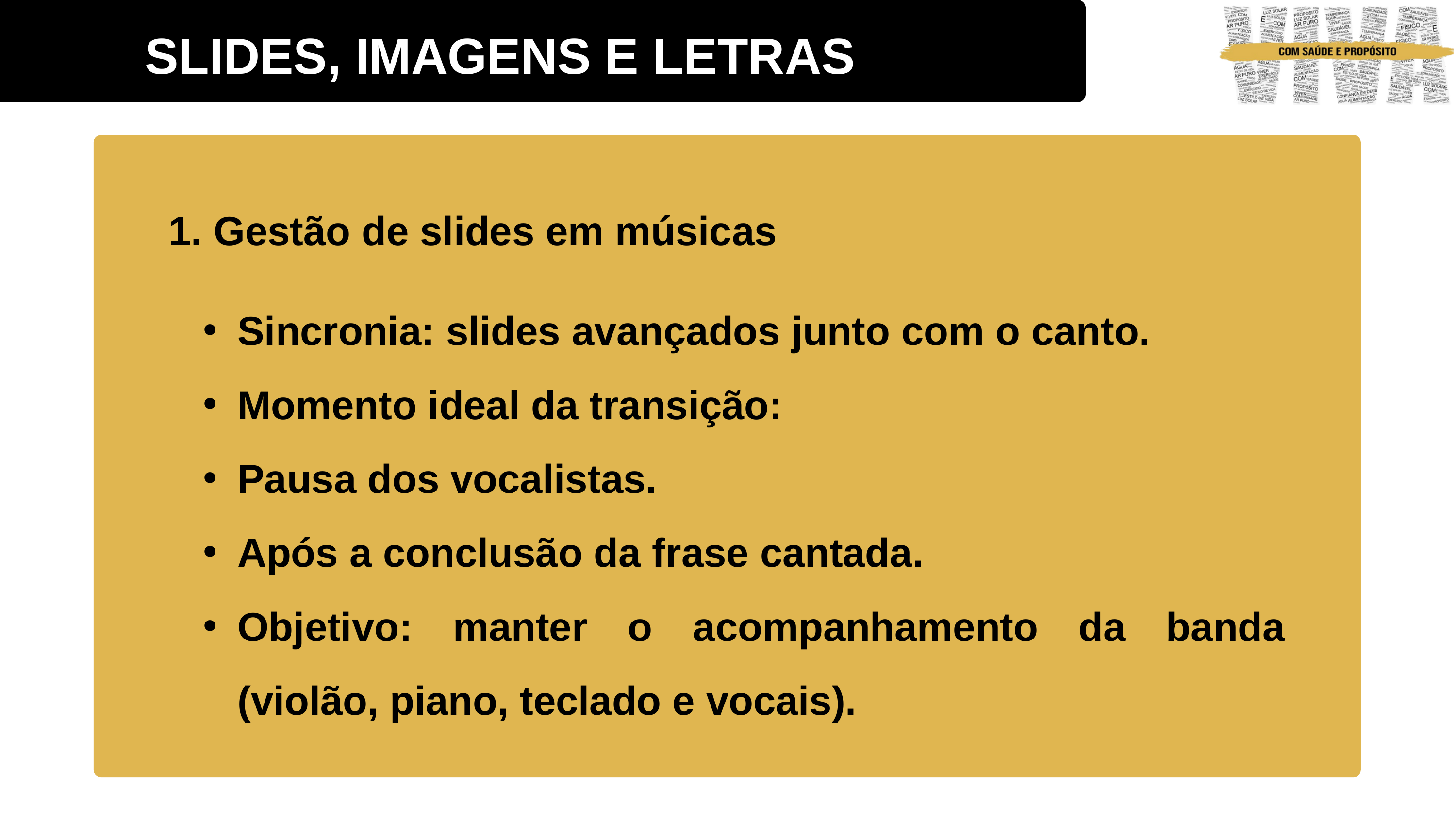

SLIDES, IMAGENS E LETRAS

1. Gestão de slides em músicas

Sincronia: slides avançados junto com o canto.
Momento ideal da transição:
Pausa dos vocalistas.
Após a conclusão da frase cantada.
Objetivo: manter o acompanhamento da banda (violão, piano, teclado e vocais).